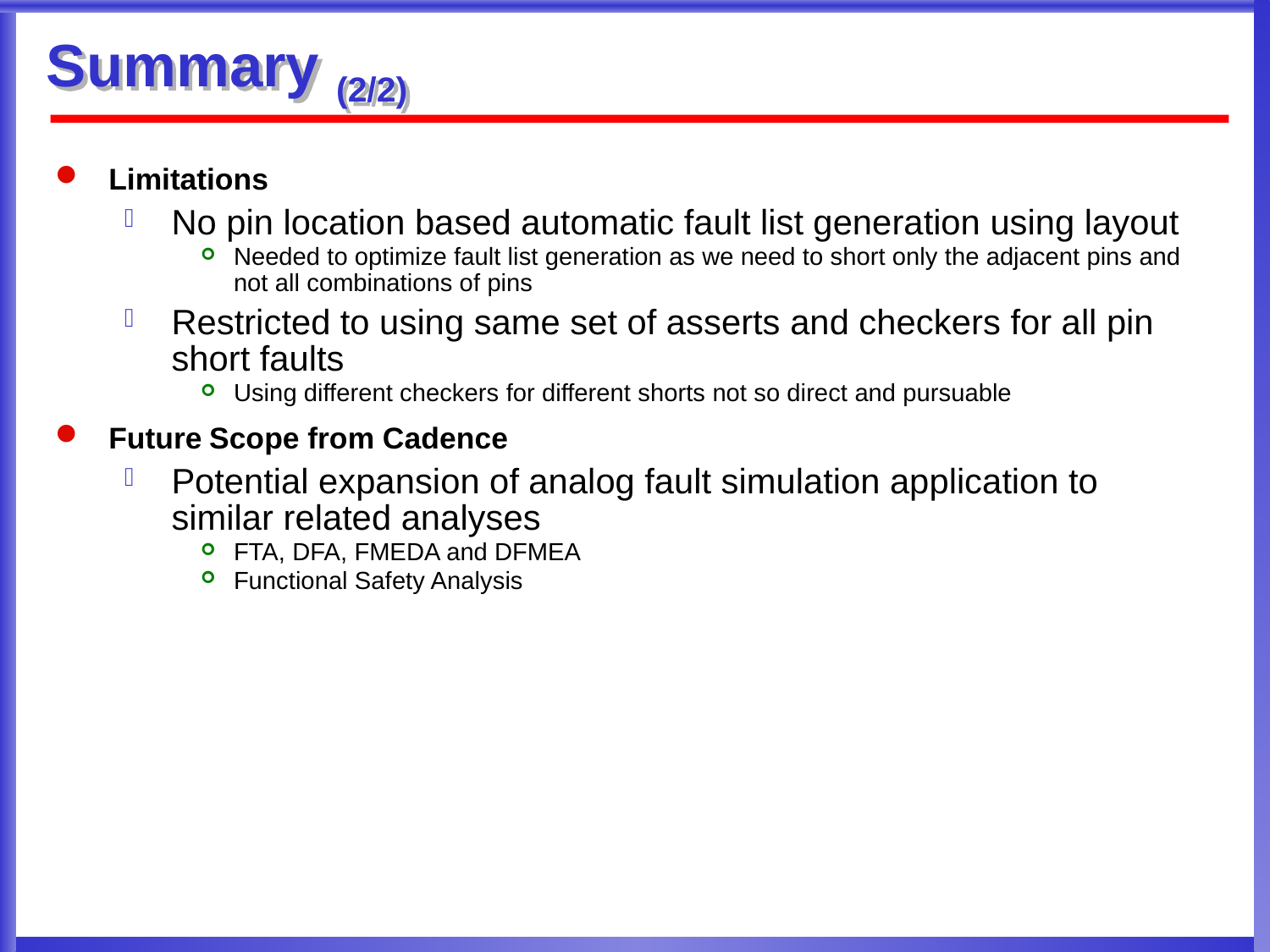

# Summary (2/2)
Limitations
No pin location based automatic fault list generation using layout
Needed to optimize fault list generation as we need to short only the adjacent pins and not all combinations of pins
Restricted to using same set of asserts and checkers for all pin short faults
Using different checkers for different shorts not so direct and pursuable
Future Scope from Cadence
Potential expansion of analog fault simulation application to similar related analyses
FTA, DFA, FMEDA and DFMEA
Functional Safety Analysis